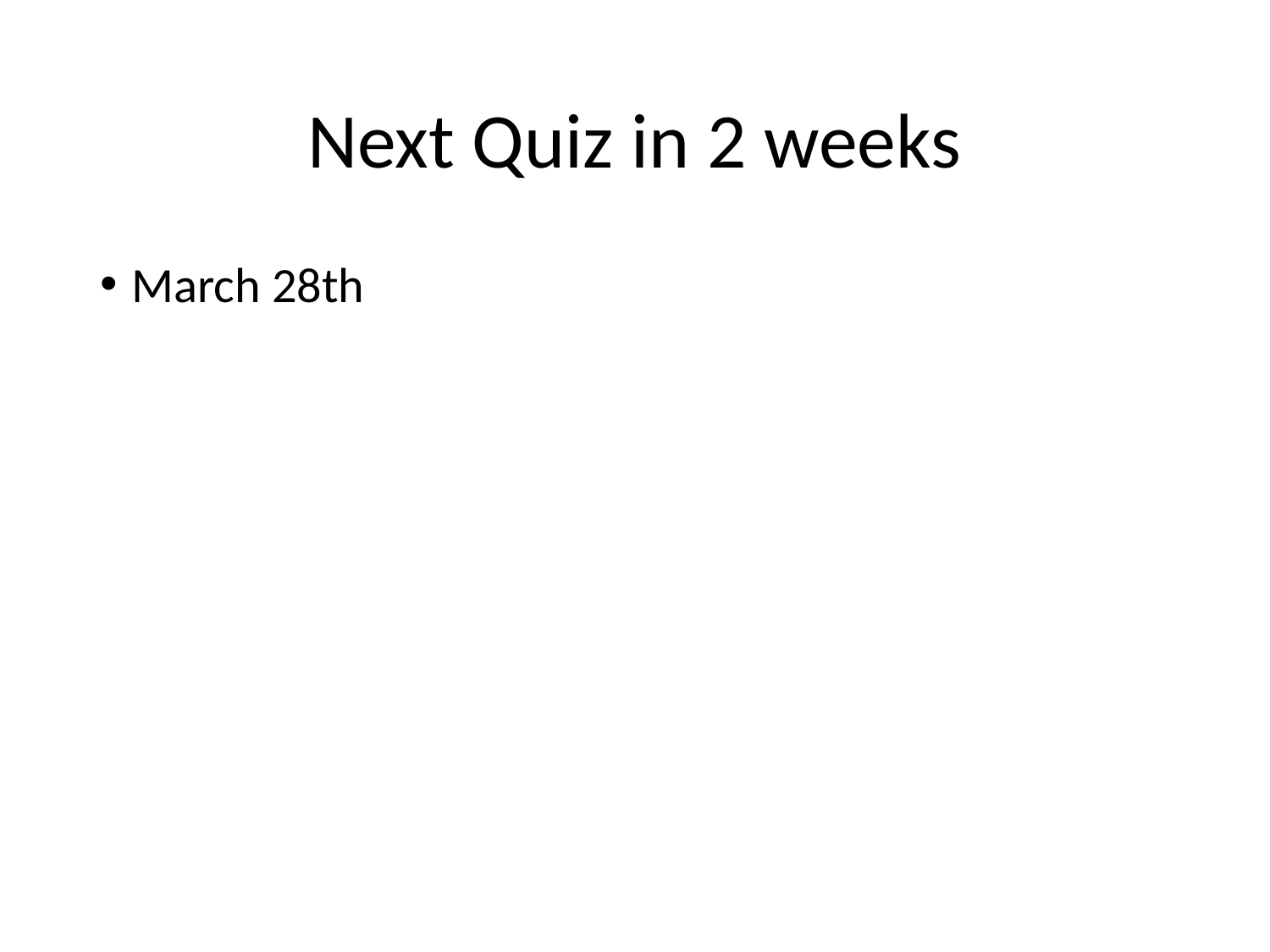

# Next Quiz in 2 weeks
March 28th